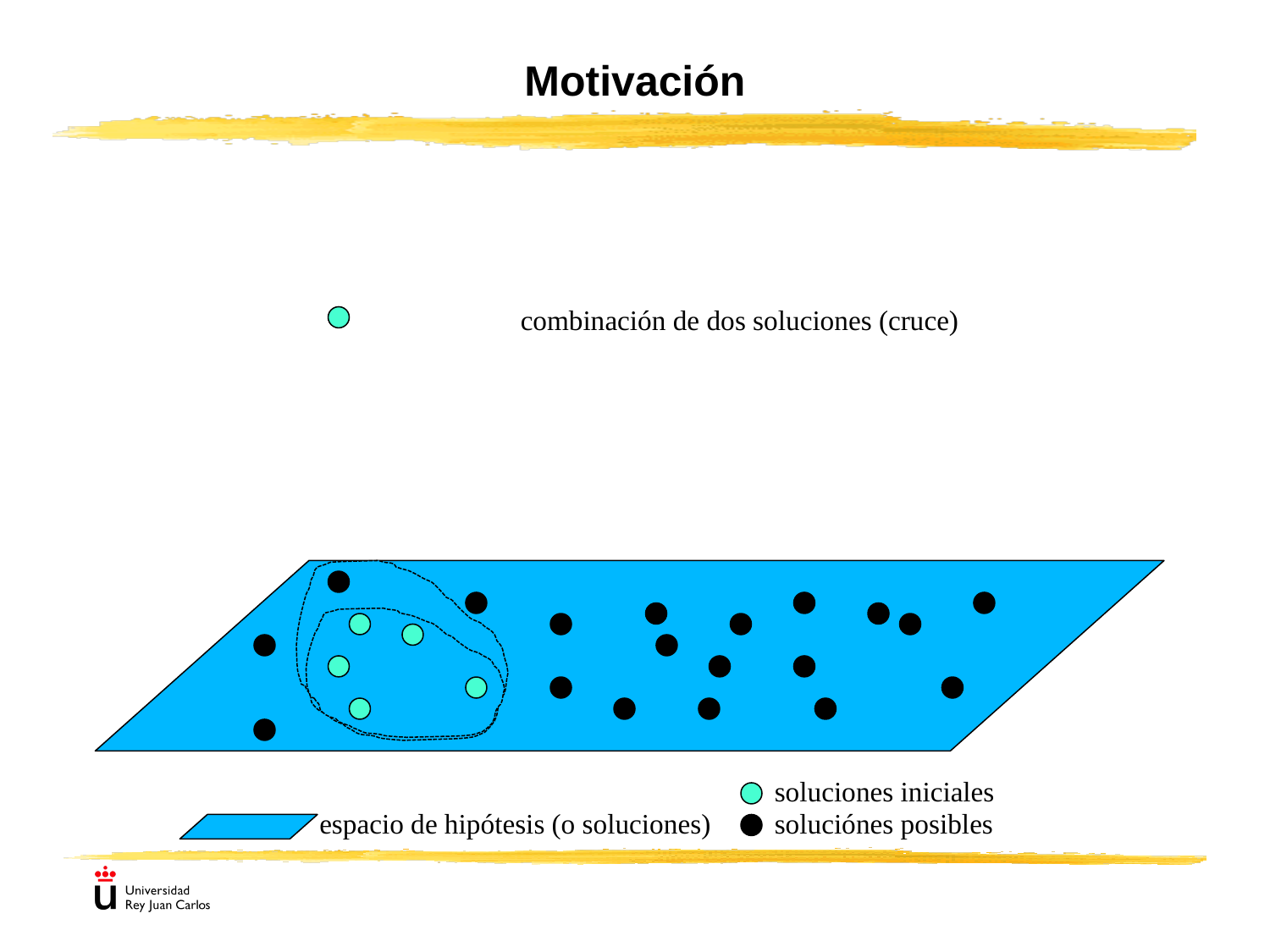

Motivación
combinación de dos soluciones (cruce)

soluciones iniciales

espacio de hipótesis (o soluciones)
soluciónes posibles